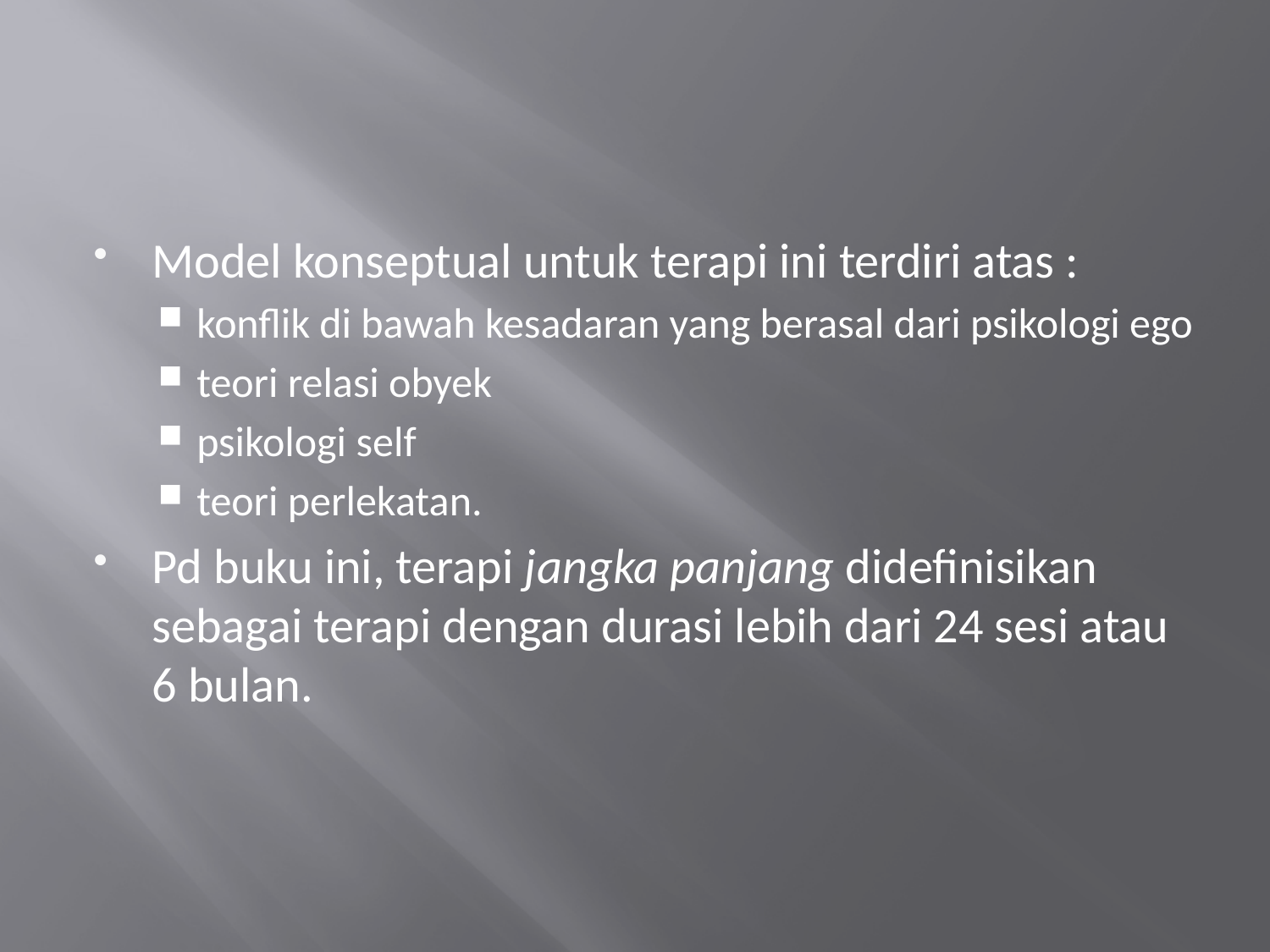

#
Model konseptual untuk terapi ini terdiri atas :
konflik di bawah kesadaran yang berasal dari psikologi ego
teori relasi obyek
psikologi self
teori perlekatan.
Pd buku ini, terapi jangka panjang didefinisikan sebagai terapi dengan durasi lebih dari 24 sesi atau 6 bulan.